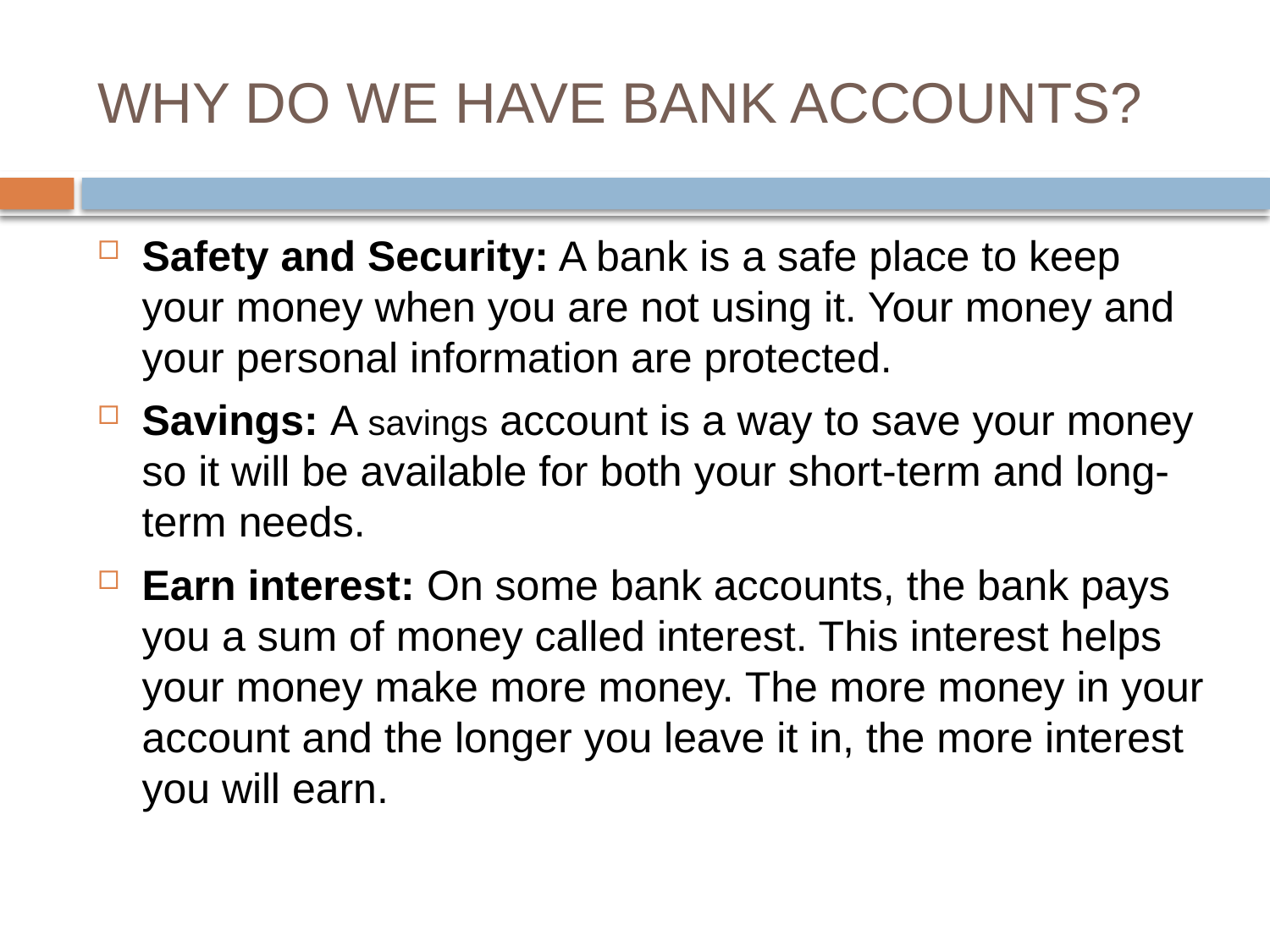

# WHY DO WE HAVE BANK ACCOUNTS?
Safety and Security: A bank is a safe place to keep your money when you are not using it. Your money and your personal information are protected.
Savings: A savings account is a way to save your money so it will be available for both your short-term and long-term needs.
Earn interest: On some bank accounts, the bank pays you a sum of money called interest. This interest helps your money make more money. The more money in your account and the longer you leave it in, the more interest you will earn.